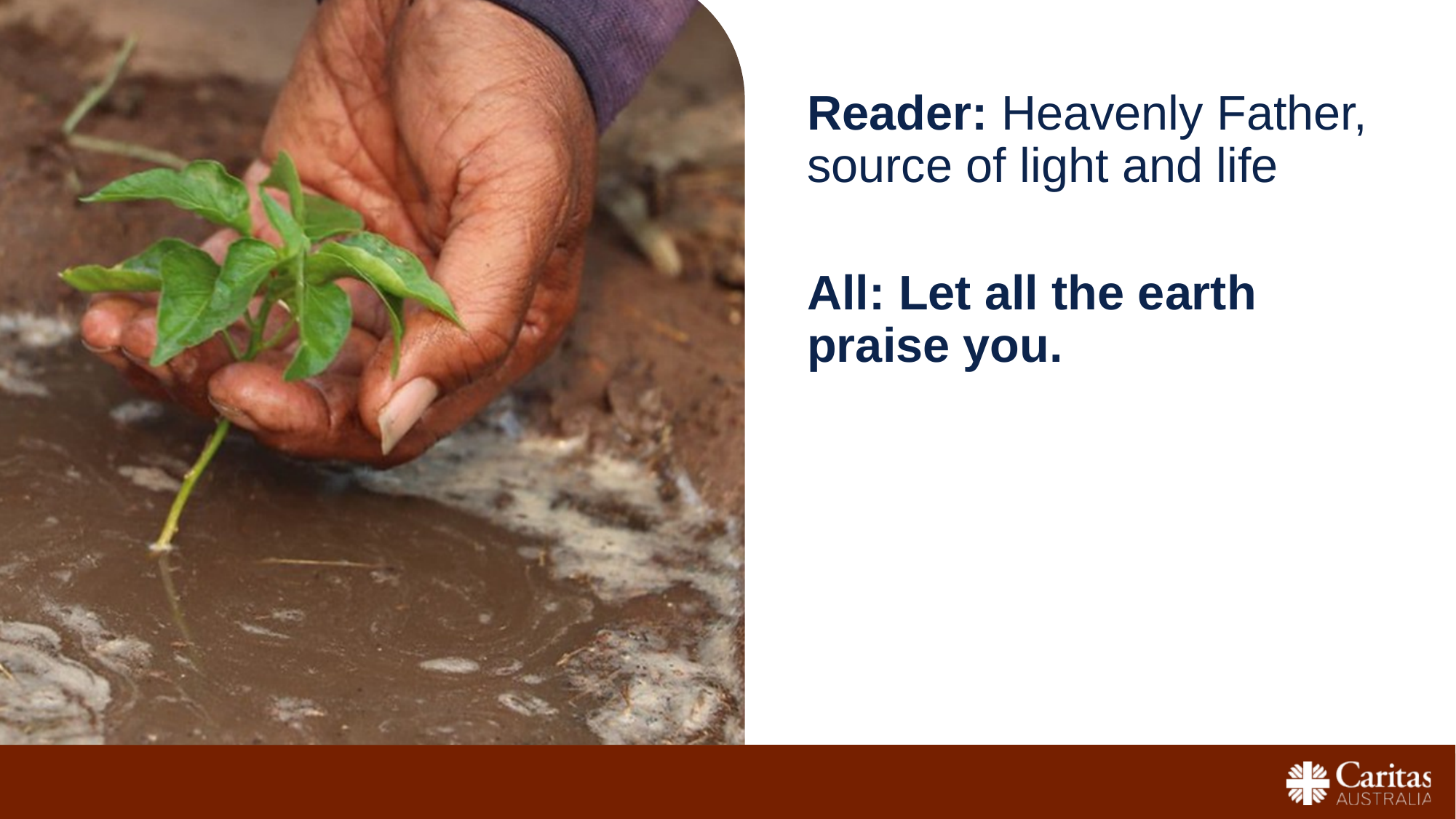

Reader: Heavenly Father, source of light and life

All: Let all the earth praise you.